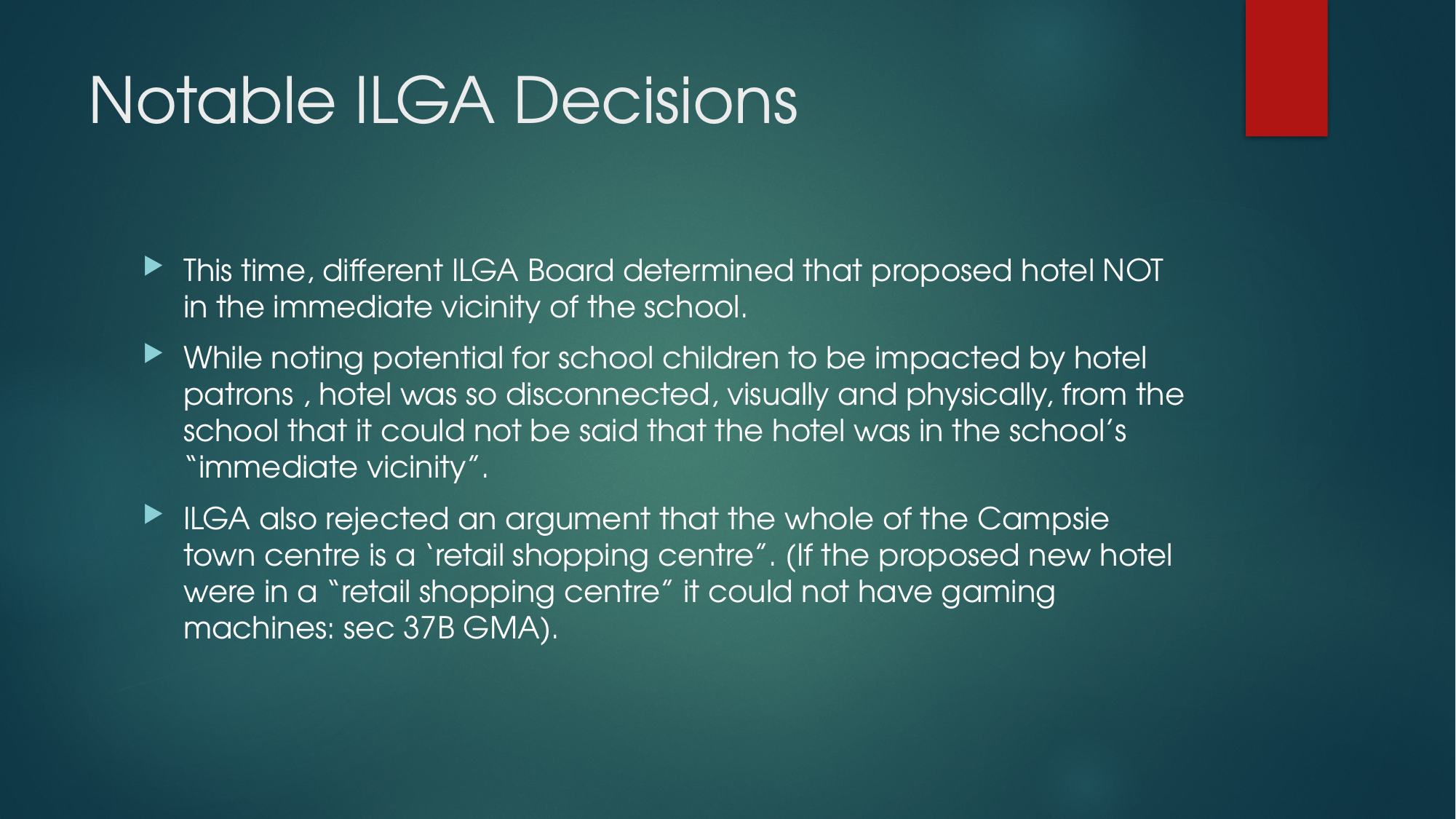

# Notable ILGA Decisions
This time, different ILGA Board determined that proposed hotel NOT in the immediate vicinity of the school.
While noting potential for school children to be impacted by hotel patrons , hotel was so disconnected, visually and physically, from the school that it could not be said that the hotel was in the school’s “immediate vicinity”.
ILGA also rejected an argument that the whole of the Campsie town centre is a ‘retail shopping centre”. (If the proposed new hotel were in a “retail shopping centre” it could not have gaming machines: sec 37B GMA).